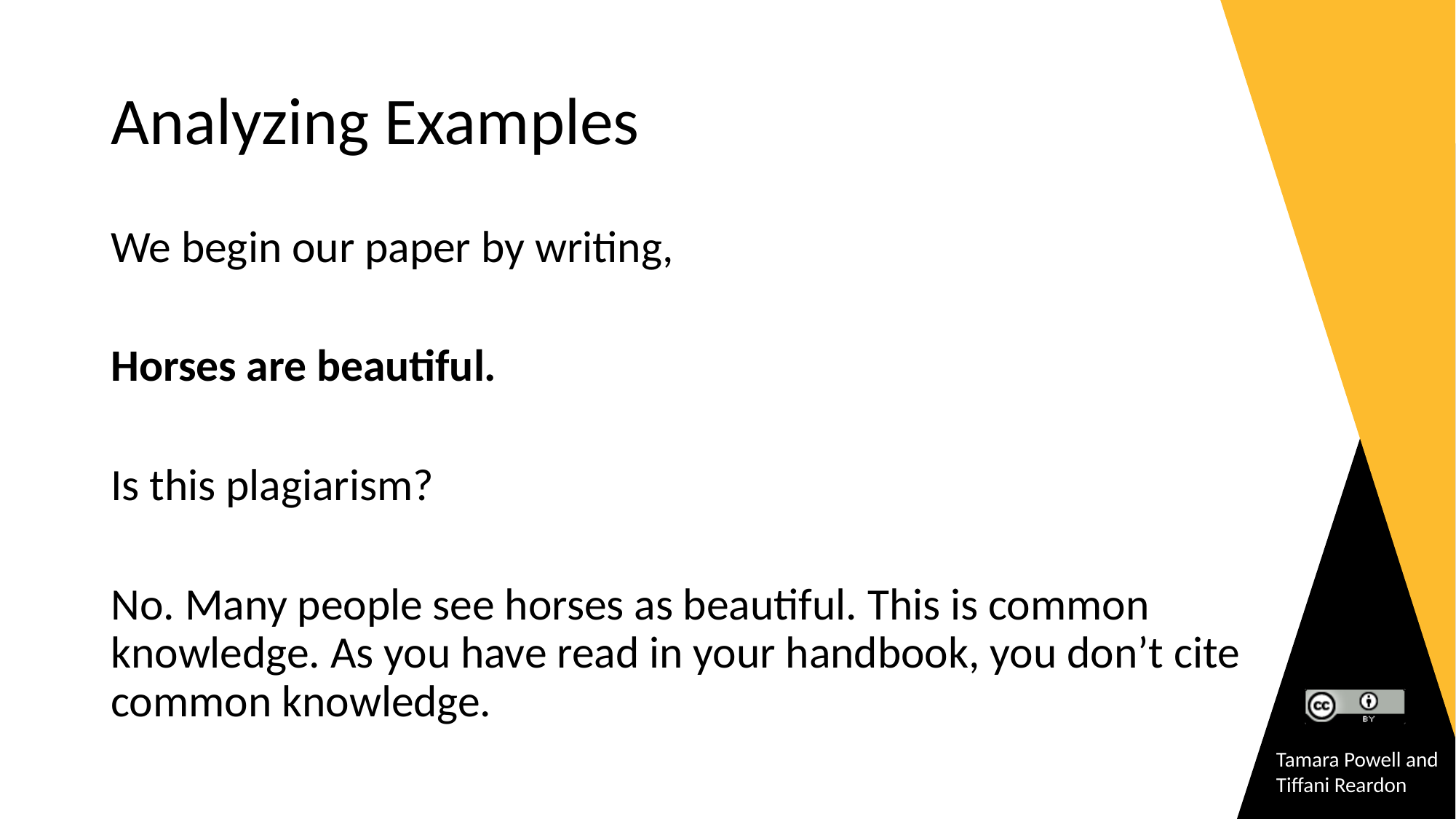

# Analyzing Examples
We begin our paper by writing,

Horses are beautiful.

Is this plagiarism?

No. Many people see horses as beautiful. This is common knowledge. As you have read in your handbook, you don’t cite common knowledge.